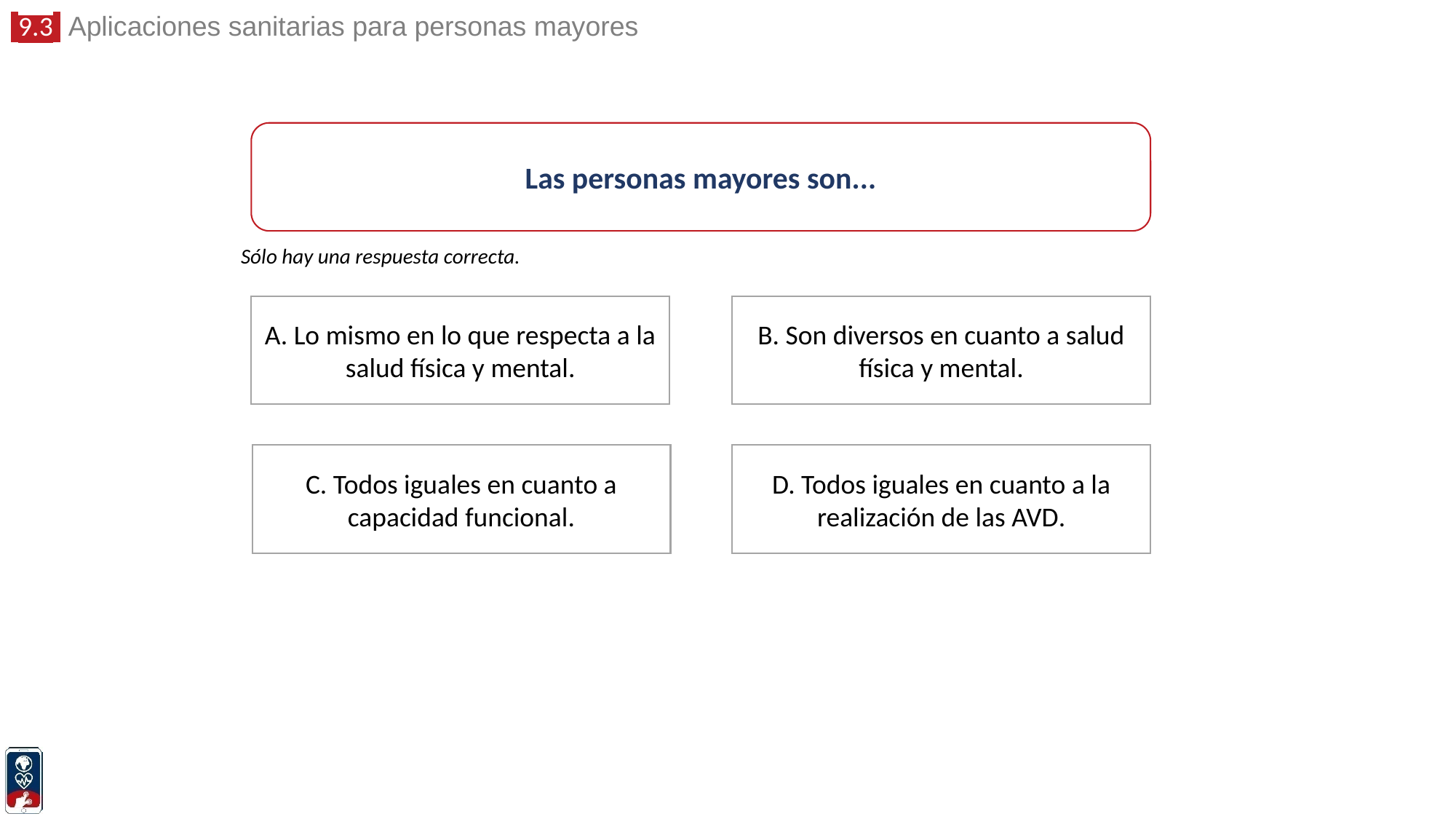

Las personas mayores son...
Sólo hay una respuesta correcta.
A. Lo mismo en lo que respecta a la salud física y mental.
B. Son diversos en cuanto a salud física y mental.
C. Todos iguales en cuanto a capacidad funcional.
D. Todos iguales en cuanto a la realización de las AVD.